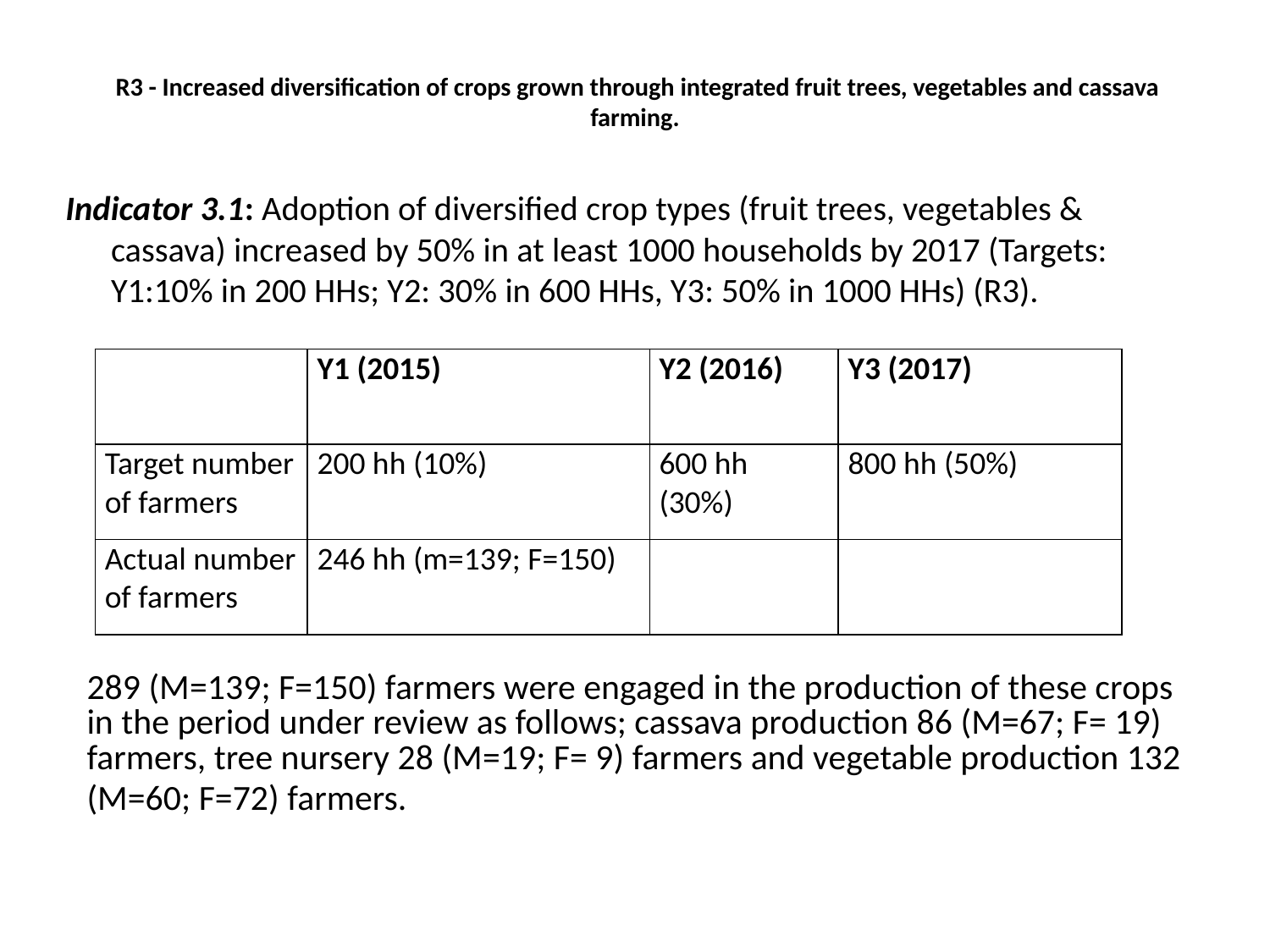

# R3 - Increased diversification of crops grown through integrated fruit trees, vegetables and cassava farming.
Indicator 3.1: Adoption of diversified crop types (fruit trees, vegetables & cassava) increased by 50% in at least 1000 households by 2017 (Targets: Y1:10% in 200 HHs; Y2: 30% in 600 HHs, Y3: 50% in 1000 HHs) (R3).

|  | Y1 (2015) | Y2 (2016) | Y3 (2017) |
| --- | --- | --- | --- |
| Target number of farmers | 200 hh (10%) | 600 hh (30%) | 800 hh (50%) |
| Actual number of farmers | 246 hh (m=139; F=150) |  |  |
289 (M=139; F=150) farmers were engaged in the production of these crops in the period under review as follows; cassava production 86 (M=67; F= 19) farmers, tree nursery 28 (M=19; F= 9) farmers and vegetable production 132 (M=60; F=72) farmers.